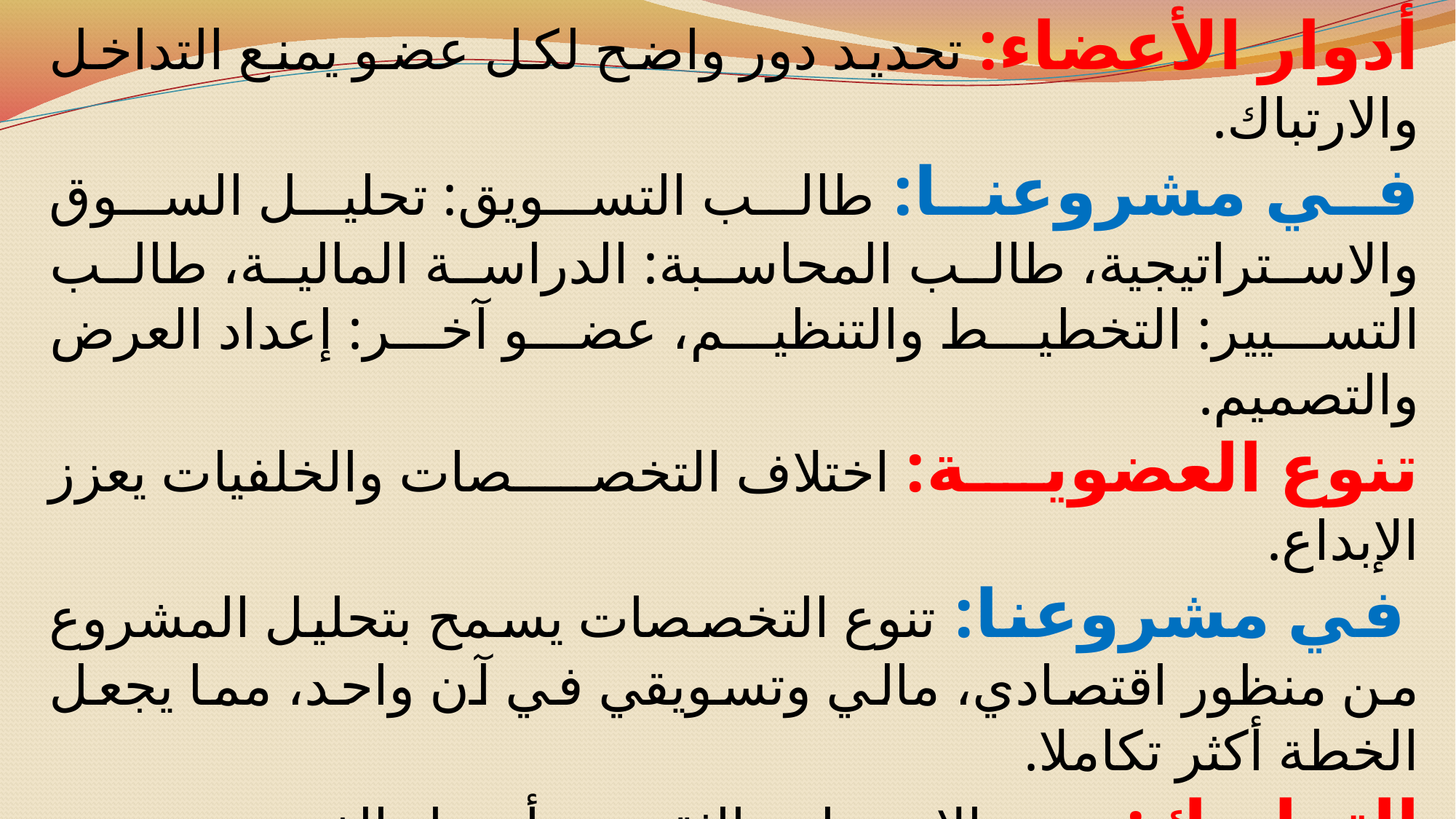

أدوار الأعضاء: تحديد دور واضح لكل عضو يمنع التداخل والارتباك.
في مشروعنا: طالب التسويق: تحليل السوق والاستراتيجية، طالب المحاسبة: الدراسة المالية، طالب التسيير: التخطيط والتنظيم، عضو آخر: إعداد العرض والتصميم.
تنوع العضوية: اختلاف التخصصات والخلفيات يعزز الإبداع.
 في مشروعنا: تنوع التخصصات يسمح بتحليل المشروع من منظور اقتصادي، مالي وتسويقي في آن واحد، مما يجعل الخطة أكثر تكاملا.
التماسك: درجة الانسجام والثقة بين أعضاء الفريق.
 في مشروعنا: عندما يسود الاحترام والدعم المتبادل، يزداد الحافز وتتحسن جودة العمل، ويصبح الفريق أكثر قدرة على تجاوز الصعوبات